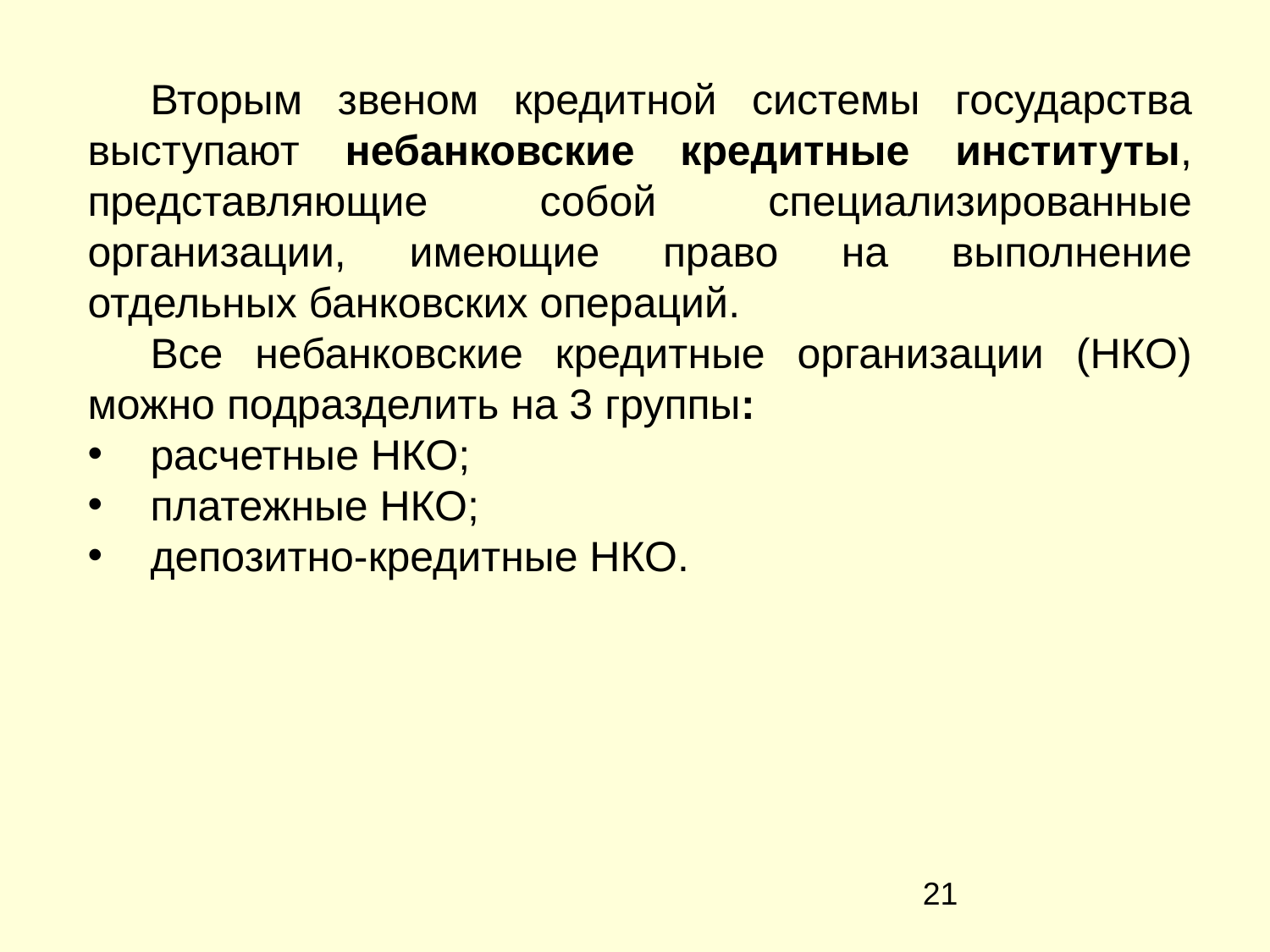

Вторым звеном кредитной системы государства выступают небанковские кредитные институты, представляющие собой специализированные организации, имеющие право на выполнение отдельных банковских операций.
Все небанковские кредитные организации (НКО) можно подразделить на 3 группы:
расчетные НКО;
платежные НКО;
депозитно-кредитные НКО.
21